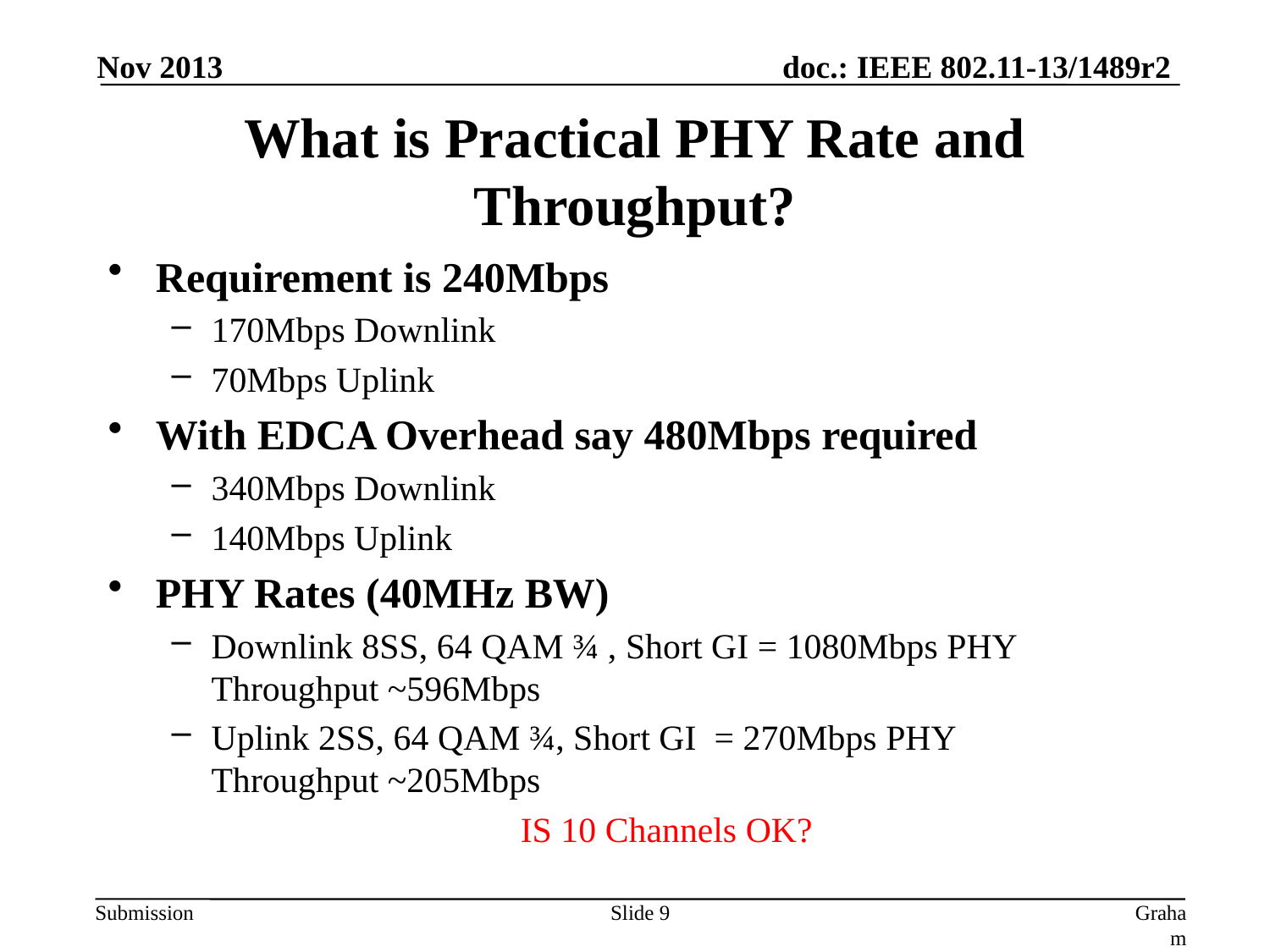

Nov 2013
# What is Practical PHY Rate and Throughput?
Requirement is 240Mbps
170Mbps Downlink
70Mbps Uplink
With EDCA Overhead say 480Mbps required
340Mbps Downlink
140Mbps Uplink
PHY Rates (40MHz BW)
Downlink 8SS, 64 QAM ¾ , Short GI = 1080Mbps PHY
Throughput ~596Mbps
Uplink 2SS, 64 QAM ¾, Short GI  = 270Mbps PHY
Throughput ~205Mbps
IS 10 Channels OK?

Slide 9
Graham Smith, DSP Group